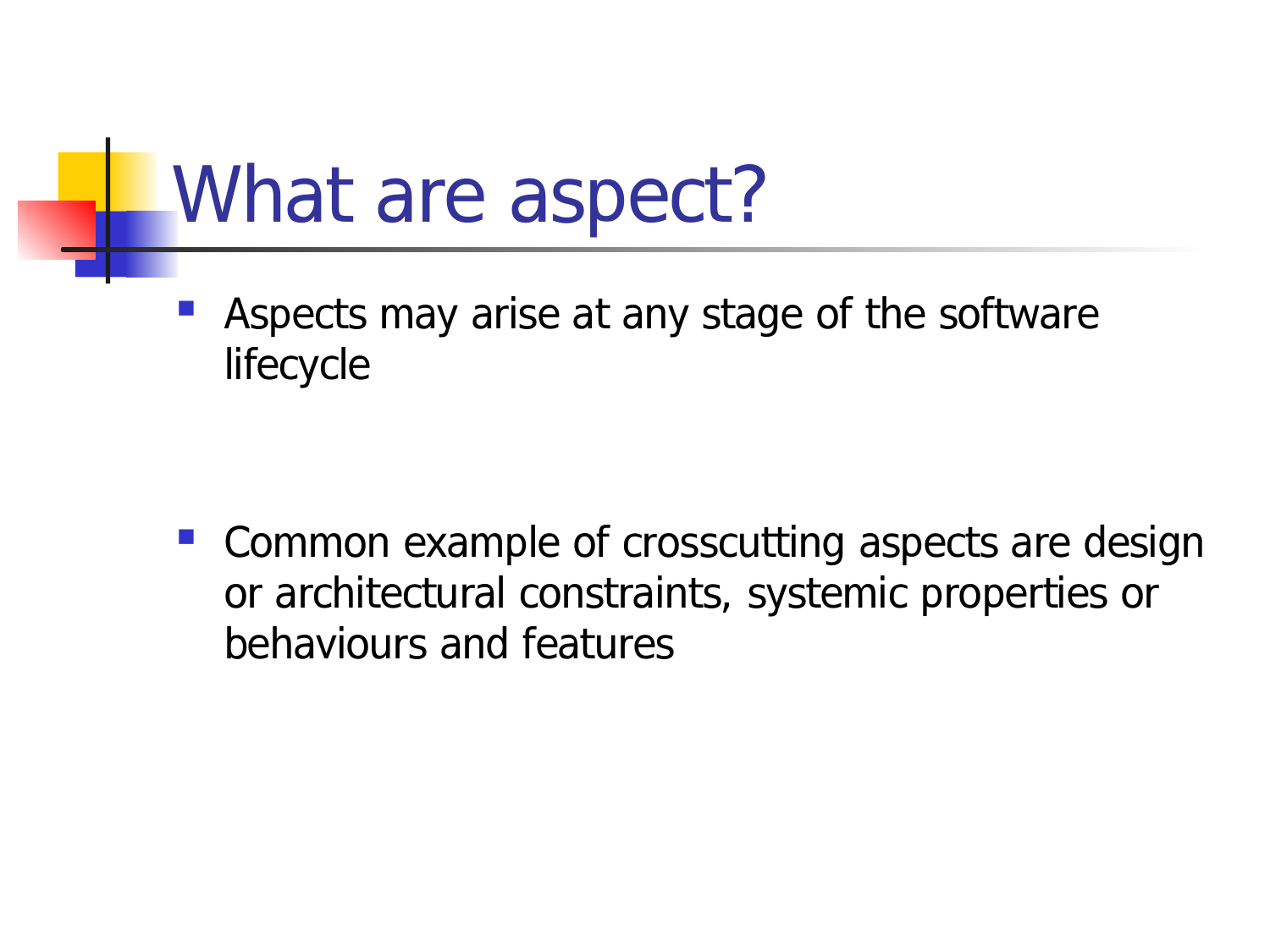

# What are aspect?
Aspects may arise at any stage of the software lifecycle

Common example of crosscutting aspects are design or architectural constraints, systemic properties or behaviours and features